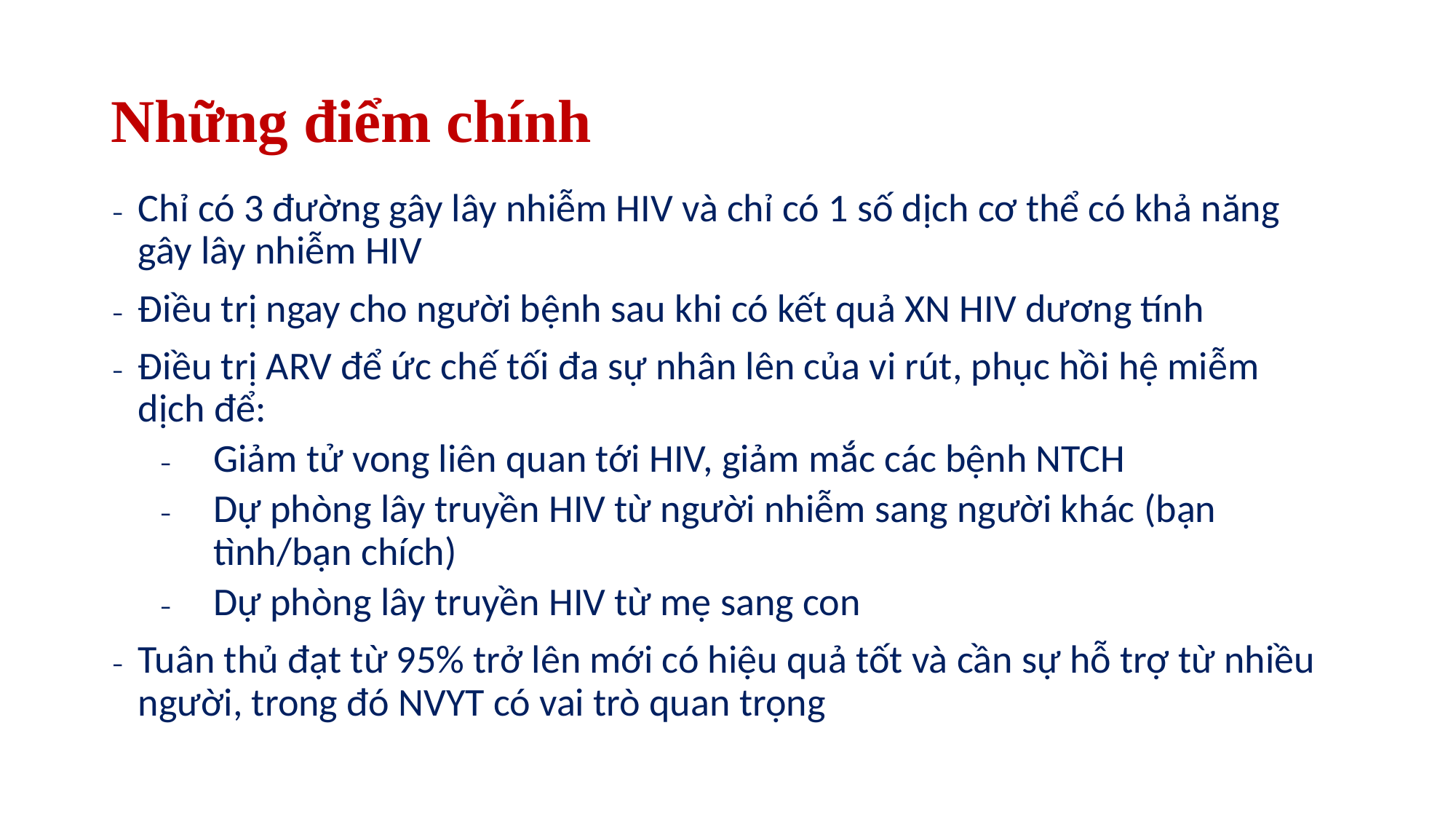

# Những điểm chính
Chỉ có 3 đường gây lây nhiễm HIV và chỉ có 1 số dịch cơ thể có khả năng gây lây nhiễm HIV
Điều trị ngay cho người bệnh sau khi có kết quả XN HIV dương tính
Điều trị ARV để ức chế tối đa sự nhân lên của vi rút, phục hồi hệ miễm dịch để:
Giảm tử vong liên quan tới HIV, giảm mắc các bệnh NTCH
Dự phòng lây truyền HIV từ người nhiễm sang người khác (bạn tình/bạn chích)
Dự phòng lây truyền HIV từ mẹ sang con
Tuân thủ đạt từ 95% trở lên mới có hiệu quả tốt và cần sự hỗ trợ từ nhiều người, trong đó NVYT có vai trò quan trọng